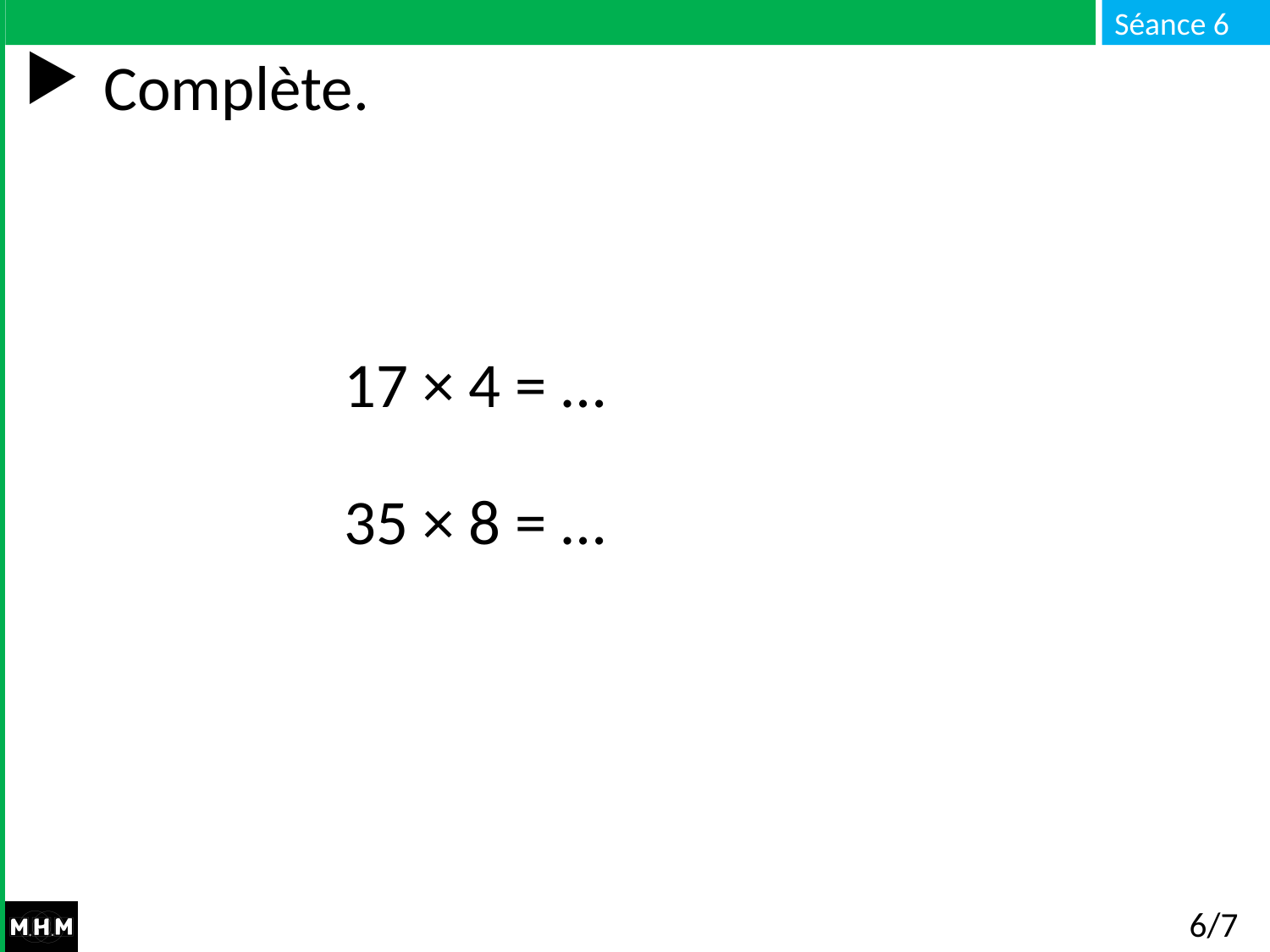

# Complète.

17 × 4 = …

35 × 8 = …

6/7